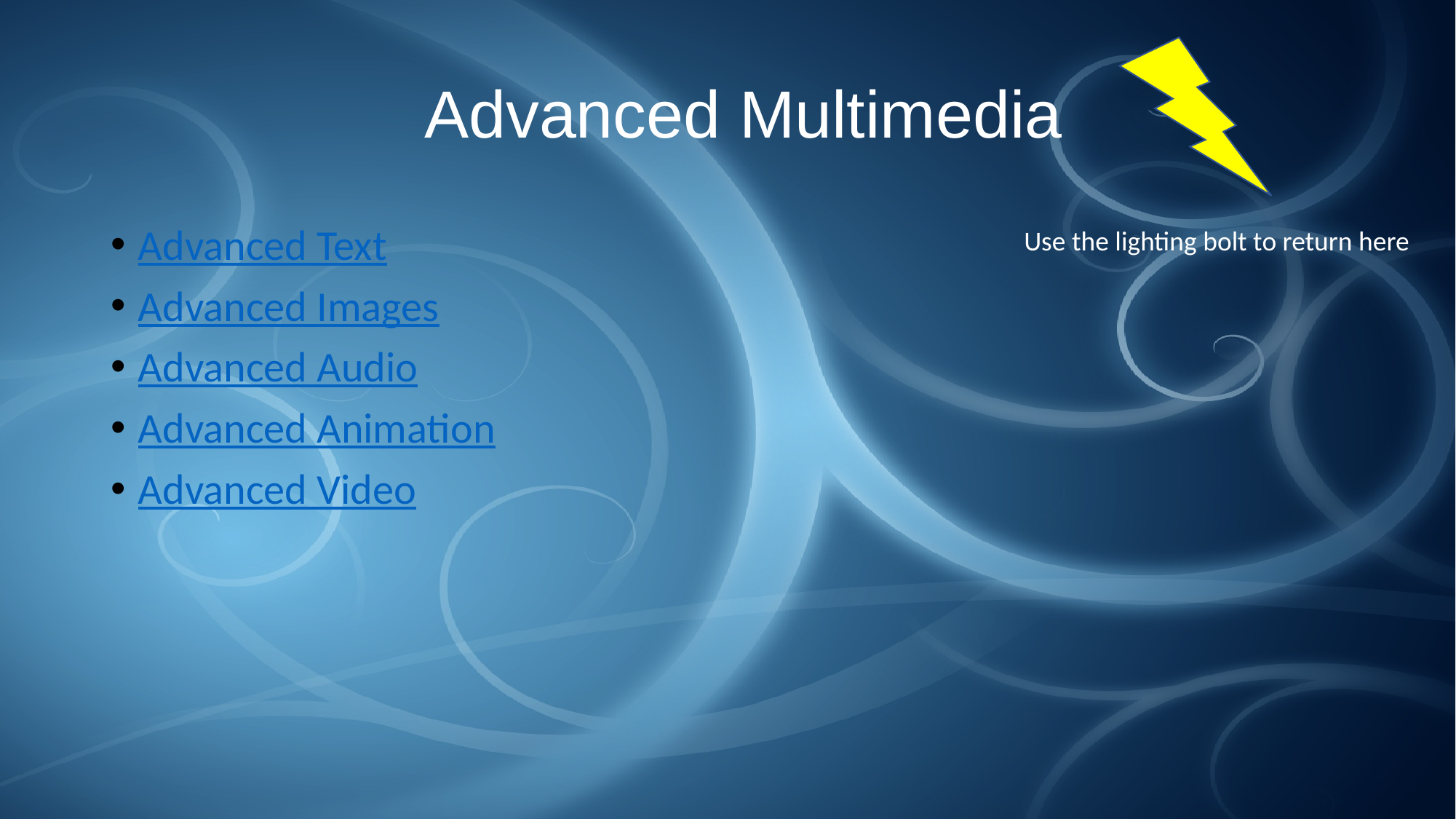

# Advanced Multimedia

Advanced Text
Advanced Images
Advanced Audio
Advanced Animation
Advanced Video
Use the lighting bolt to return here